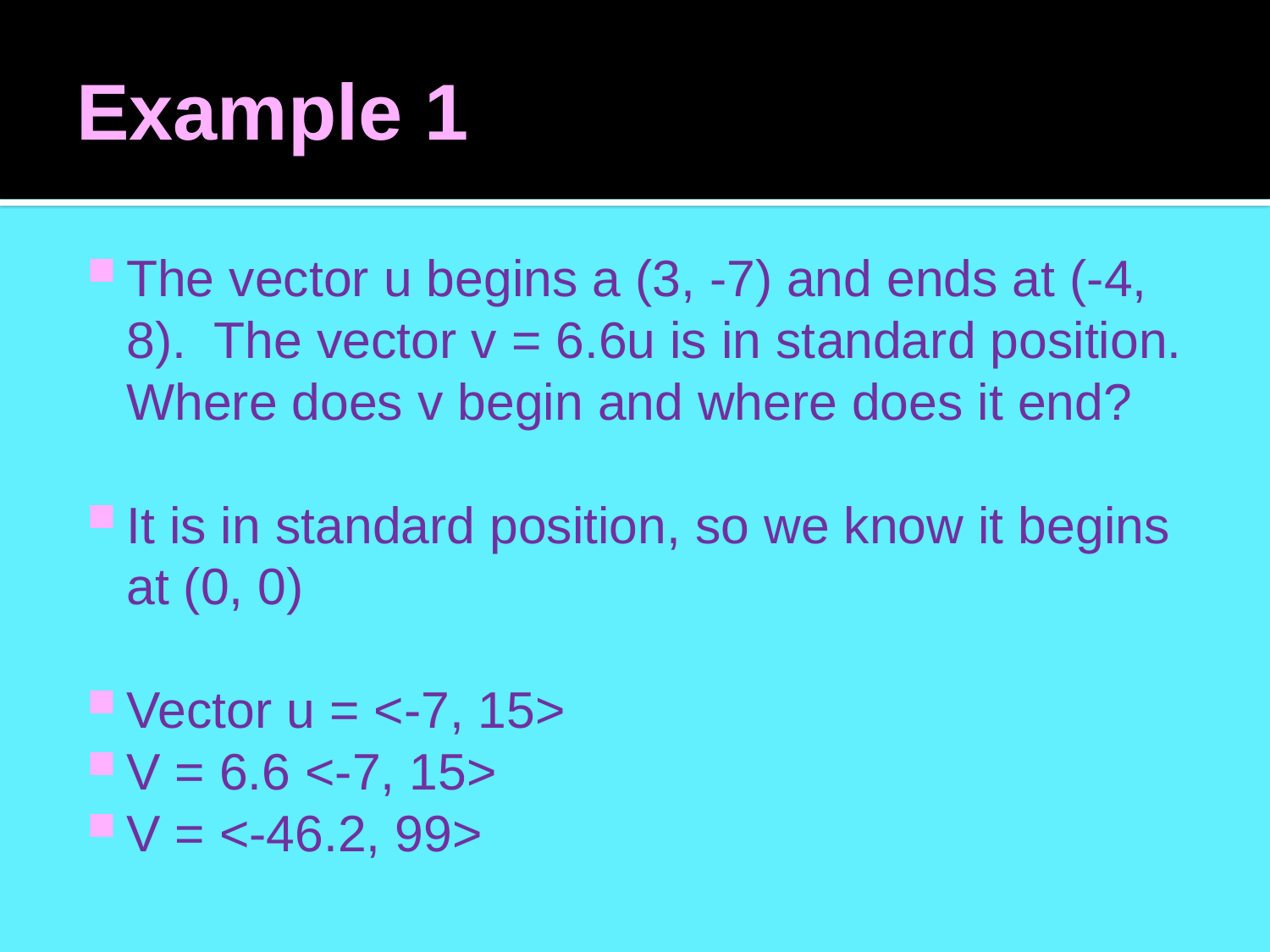

# Example 1
The vector u begins a (3, -7) and ends at (-4, 8).  The vector v = 6.6u is in standard position. Where does v begin and where does it end?

It is in standard position, so we know it begins at (0, 0)

Vector u = <-7, 15>
V = 6.6 <-7, 15>
V = <-46.2, 99>